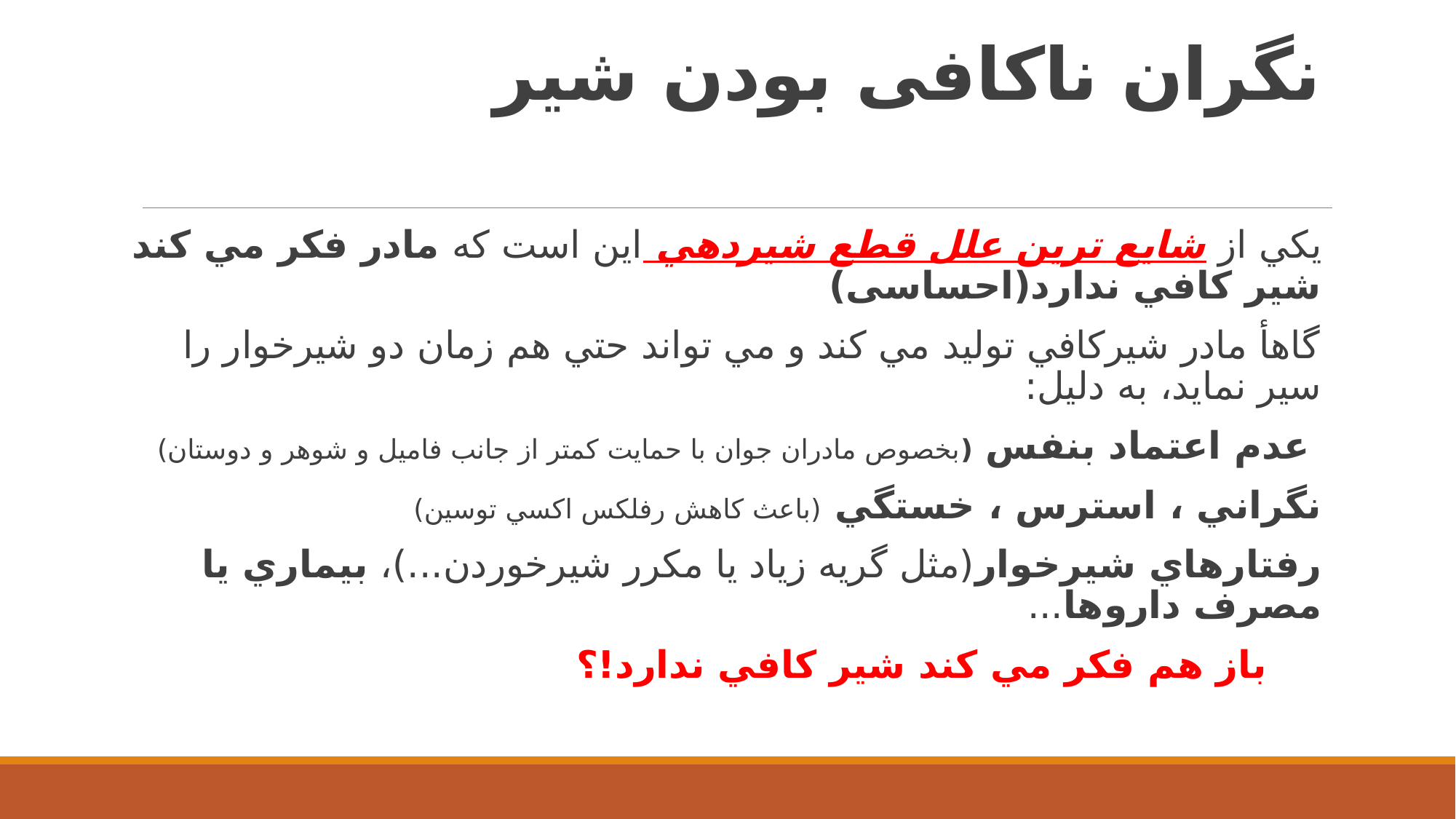

# نگران ناکافی بودن شیر
يكي از شايع ترين علل قطع شيردهي اين است كه مادر فكر مي كند شير كافي ندارد(احساسی)
گاهأ مادر شيركافي توليد مي كند و مي تواند حتي هم زمان دو شيرخوار را سير نمايد، به دليل:
 عدم اعتماد بنفس (بخصوص مادران جوان با حمايت کمتر از جانب فاميل و شوهر و دوستان)
نگراني ، استرس ، خستگي (باعث كاهش رفلكس اكسي توسين)
رفتارهاي شيرخوار(مثل گريه زياد يا مكرر شيرخوردن...)، بيماري يا مصرف داروها...
    باز هم فكر مي كند شير كافي ندارد!؟